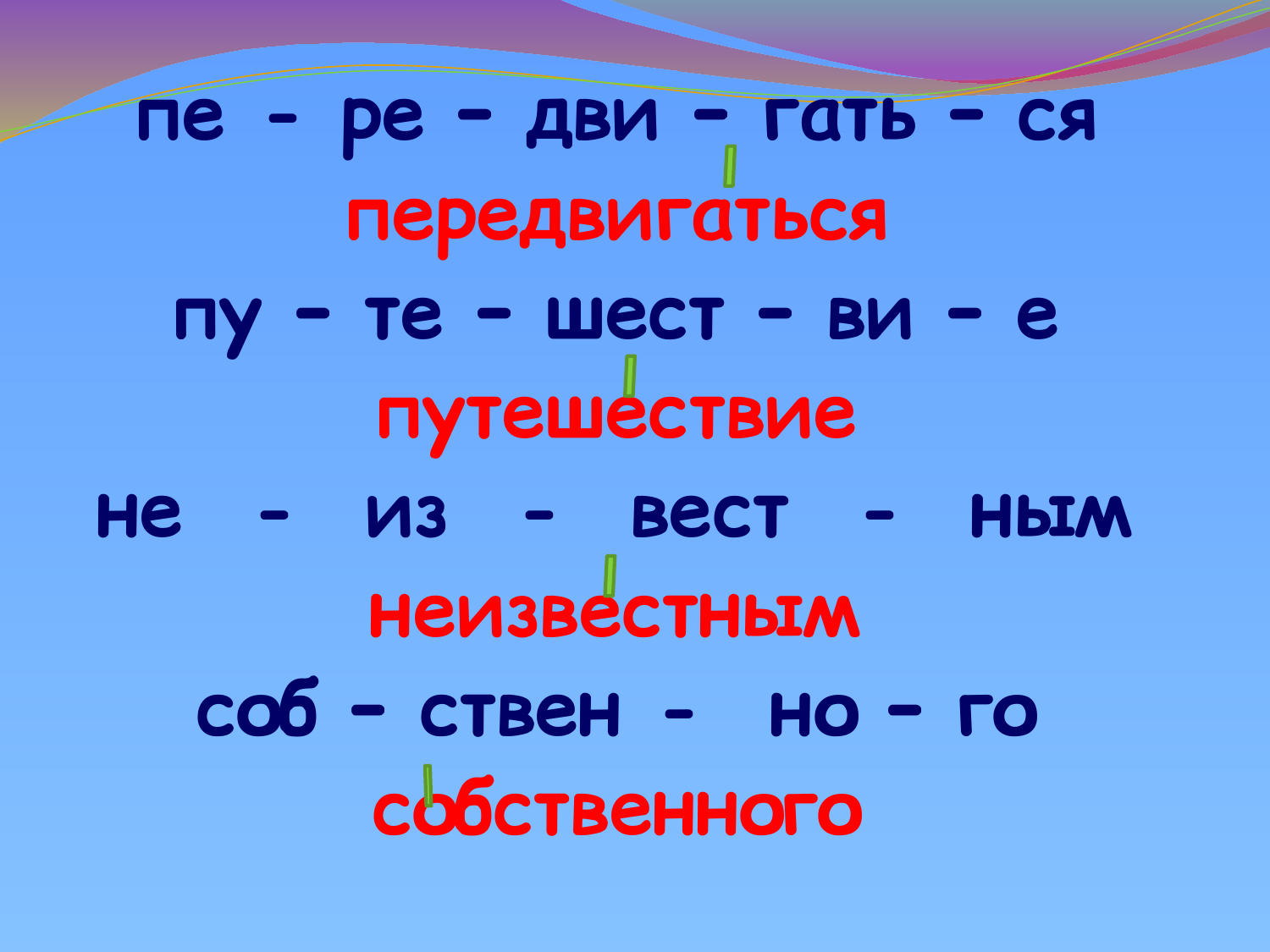

пе - ре – дви – гать – ся
передвигаться
пу – те – шест – ви – е
путешествие
не  -  из  -  вест  -  ным
неизвестным
соб – ствен -  но – го
собственного